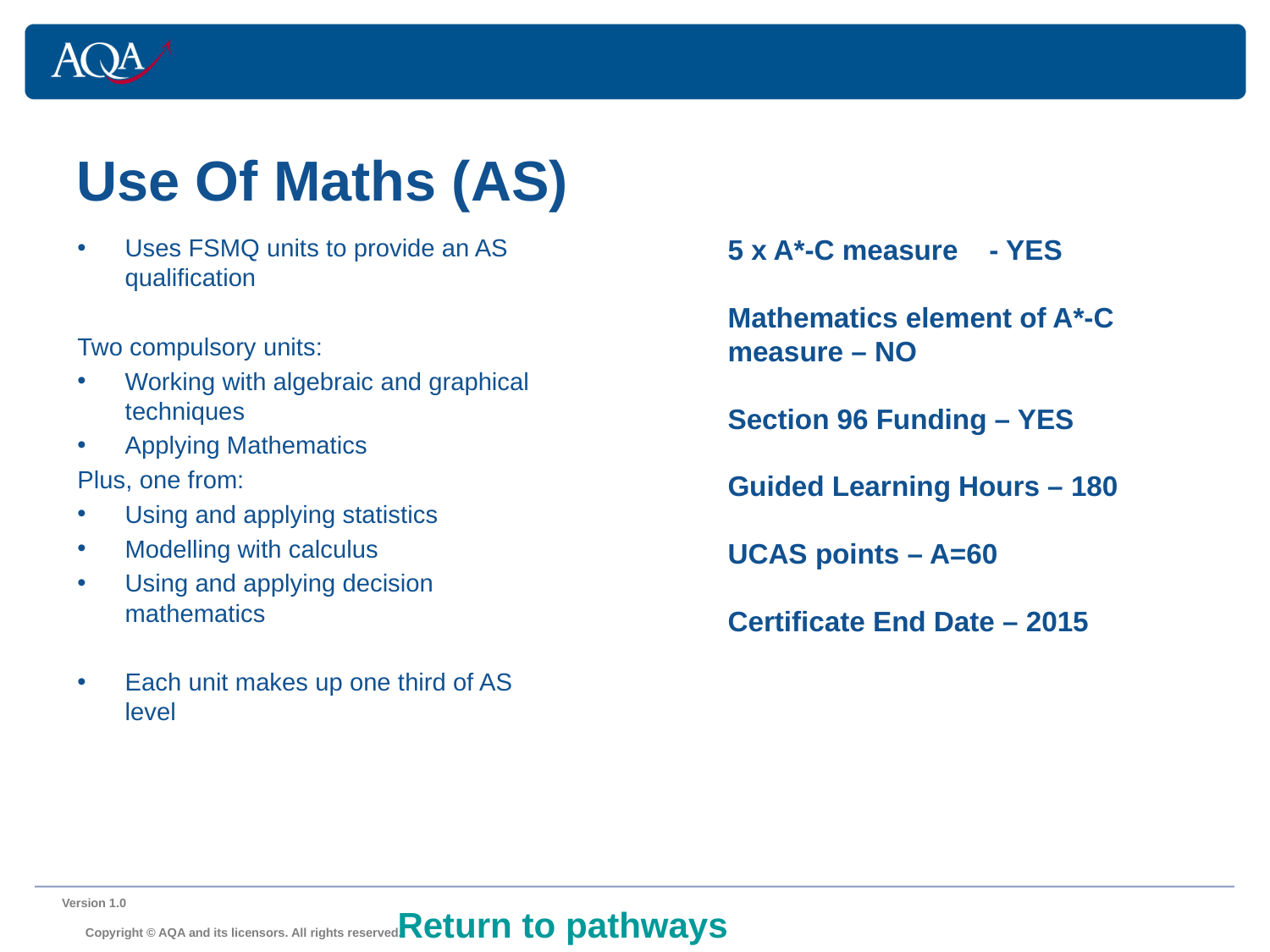

# Use Of Maths (AS)
Uses FSMQ units to provide an AS qualification

Two compulsory units:
Working with algebraic and graphical techniques
Applying Mathematics
Plus, one from:
Using and applying statistics
Modelling with calculus
Using and applying decision mathematics

Each unit makes up one third of AS level
5 x A*-C measure    - YES

Mathematics element of A*-C measure – NO

Section 96 Funding – YES

Guided Learning Hours – 180

UCAS points – A=60

Certificate End Date – 2015

Version 1.0                       	       Copyright © AQA and its licensors. All rights reserved.
Return to pathways